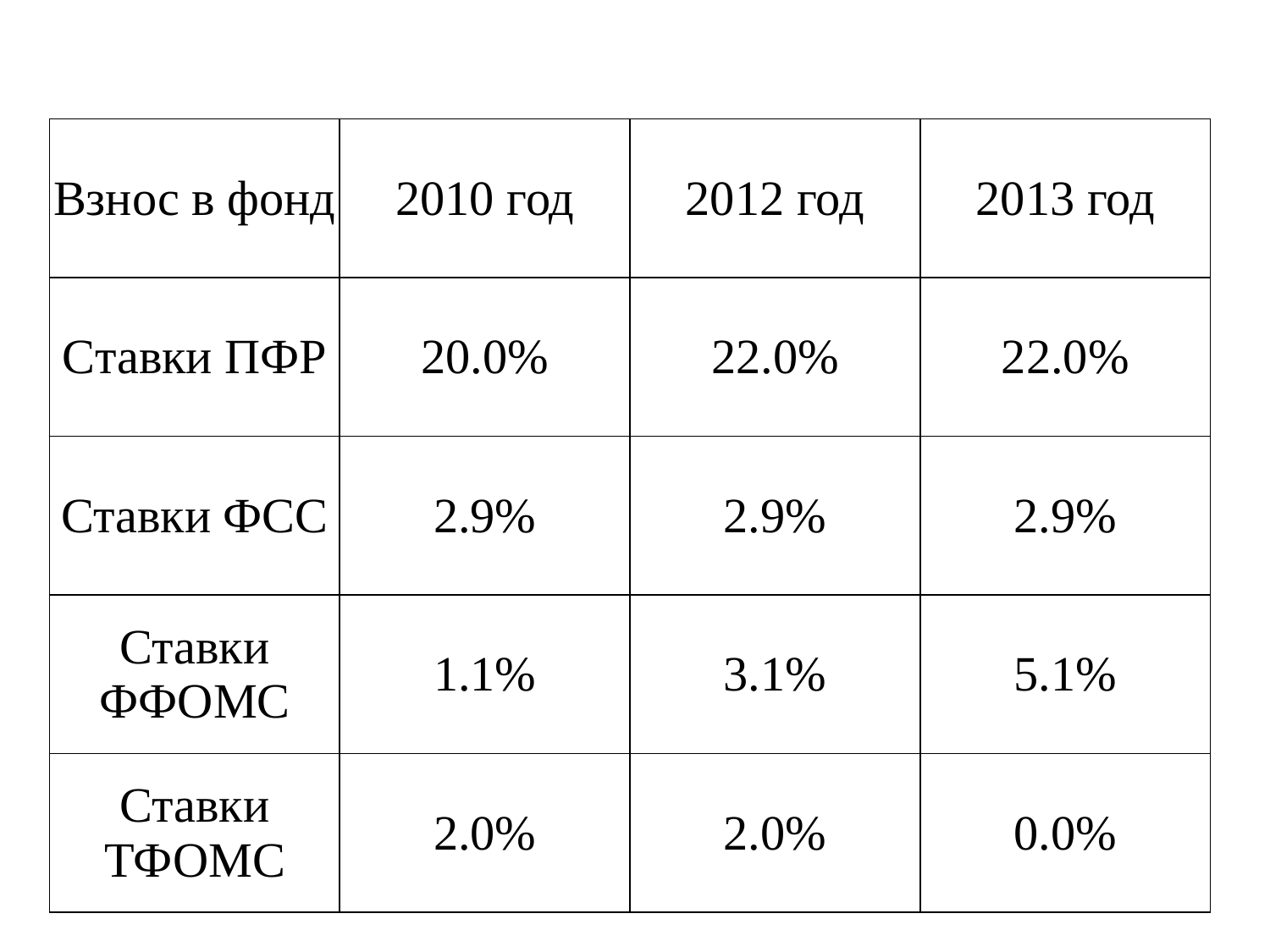

| Взнос в фонд | 2010 год | 2012 год | 2013 год |
| --- | --- | --- | --- |
| Cтавки ПФР | 20.0% | 22.0% | 22.0% |
| Ставки ФСС | 2.9% | 2.9% | 2.9% |
| Ставки ФФОМС | 1.1% | 3.1% | 5.1% |
| Ставки ТФОМС | 2.0% | 2.0% | 0.0% |